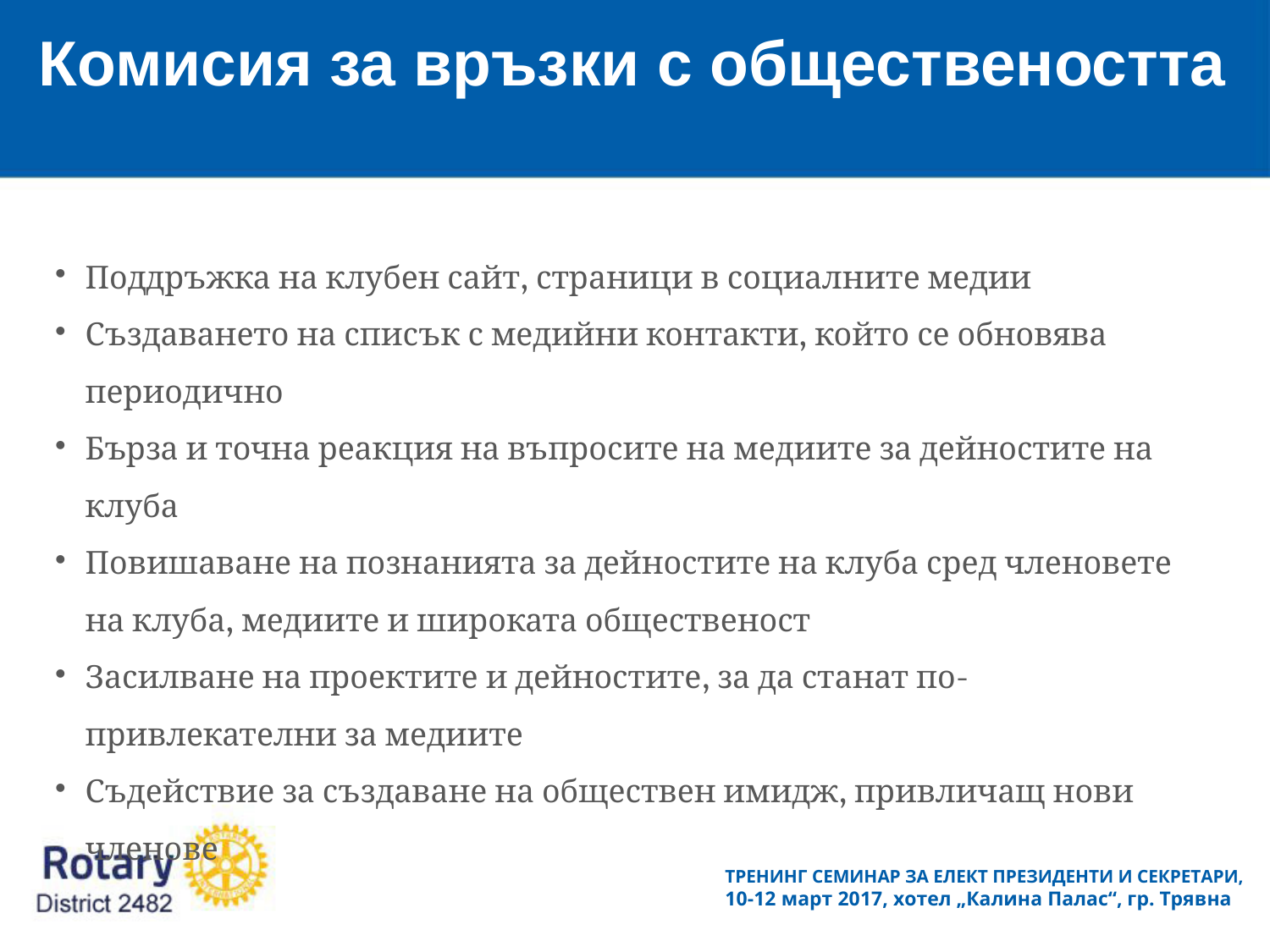

Комисия за връзки с обществеността
Поддръжка на клубен сайт, страници в социалните медии
Създаването на списък с медийни контакти, който се обновява периодично
Бърза и точна реакция на въпросите на медиите за дейностите на клуба
Повишаване на познанията за дейностите на клуба сред членовете на клуба, медиите и широката общественост
Засилване на проектите и дейностите, за да станат по-привлекателни за медиите
Съдействие за създаване на обществен имидж, привличащ нови членове